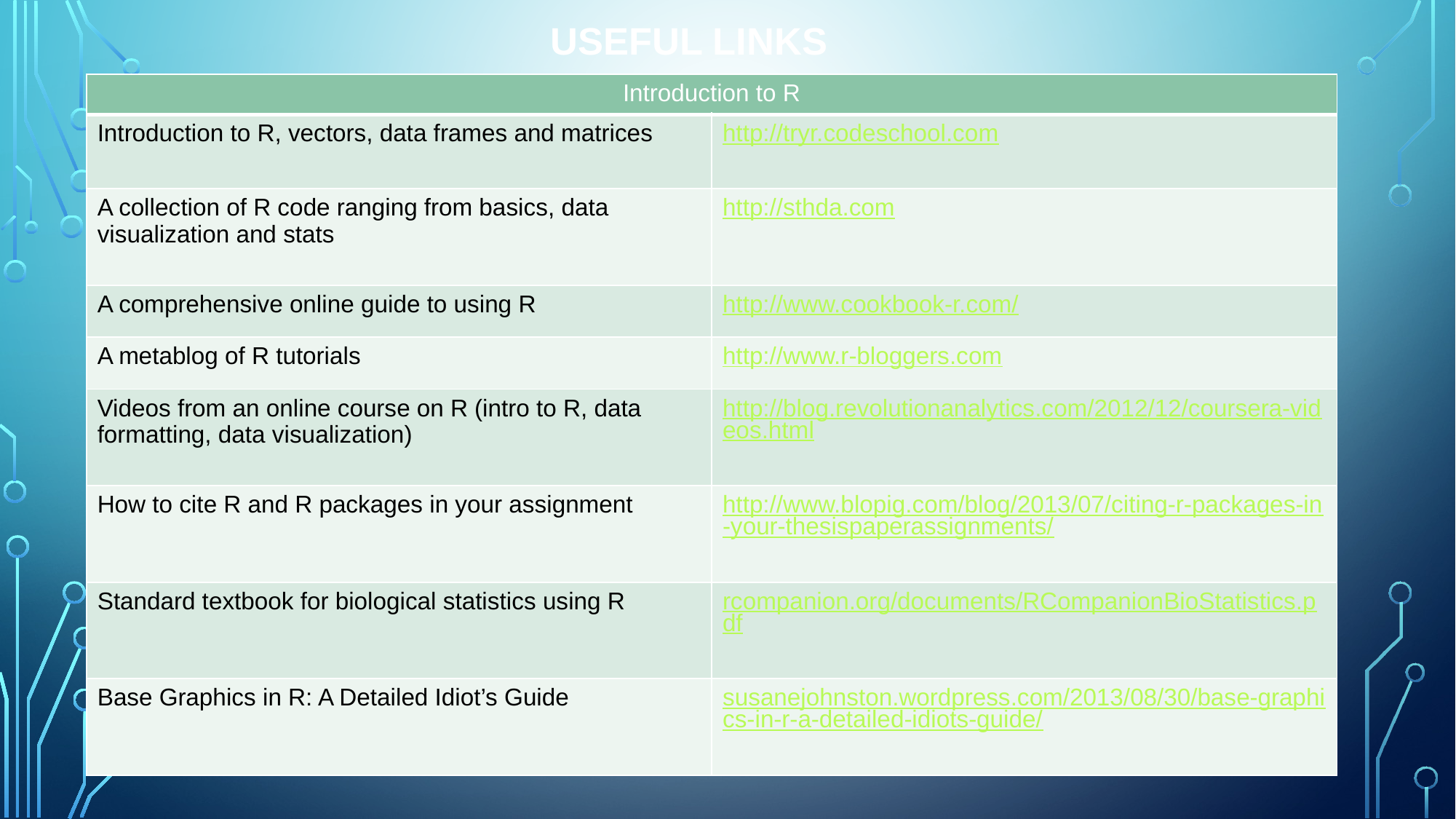

# USEFUL LINKS
| Introduction to R |  |
| --- | --- |
| Introduction to R, vectors, data frames and matrices | http://tryr.codeschool.com |
| A collection of R code ranging from basics, data visualization and stats | http://sthda.com |
| A comprehensive online guide to using R | http://www.cookbook-r.com/ |
| A metablog of R tutorials | http://www.r-bloggers.com |
| Videos from an online course on R (intro to R, data formatting, data visualization) | http://blog.revolutionanalytics.com/2012/12/coursera-videos.html |
| How to cite R and R packages in your assignment | http://www.blopig.com/blog/2013/07/citing-r-packages-in-your-thesispaperassignments/ |
| Standard textbook for biological statistics using R | rcompanion.org/documents/RCompanionBioStatistics.pdf |
| Base Graphics in R: A Detailed Idiot’s Guide | susanejohnston.wordpress.com/2013/08/30/base-graphics-in-r-a-detailed-idiots-guide/ |